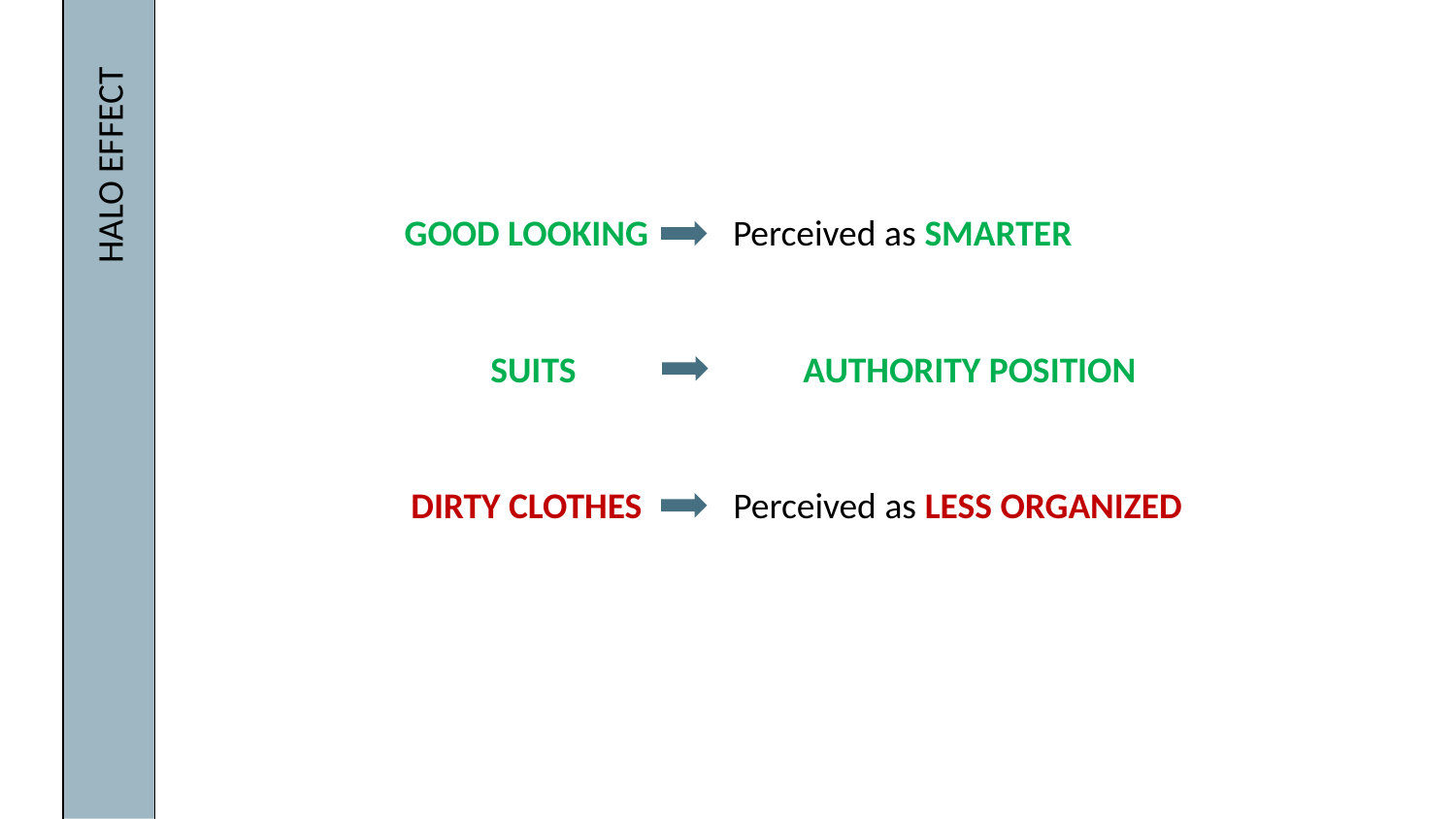

HALO EFFECT
GOOD LOOKING
Perceived as SMARTER

SUITS
 AUTHORITY POSITION

DIRTY CLOTHES
Perceived as LESS ORGANIZED